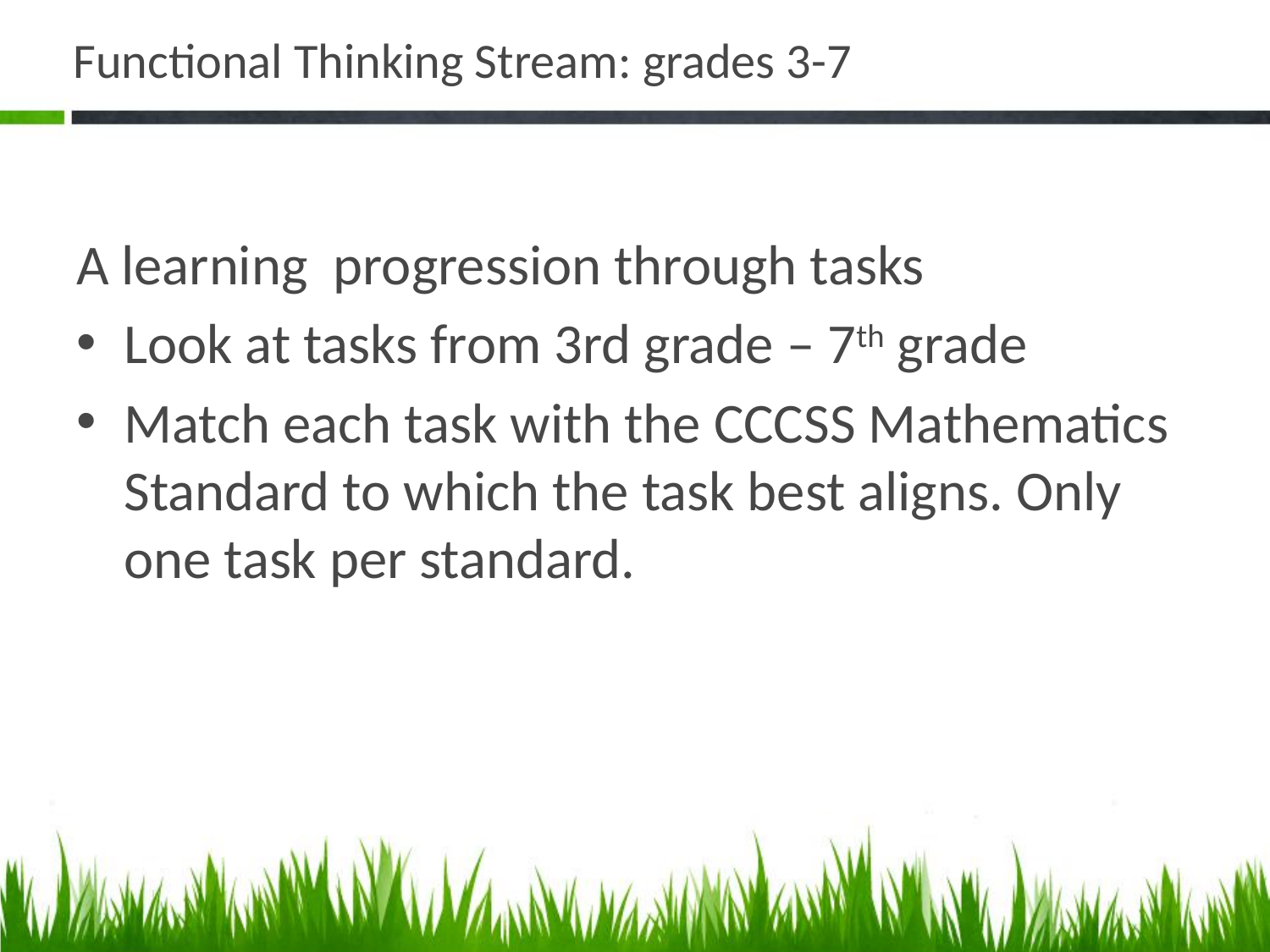

# Functional Thinking Stream: grades 3-7
A learning  progression through tasks
Look at tasks from 3rd grade – 7th grade
Match each task with the CCCSS Mathematics Standard to which the task best aligns. Only one task per standard.